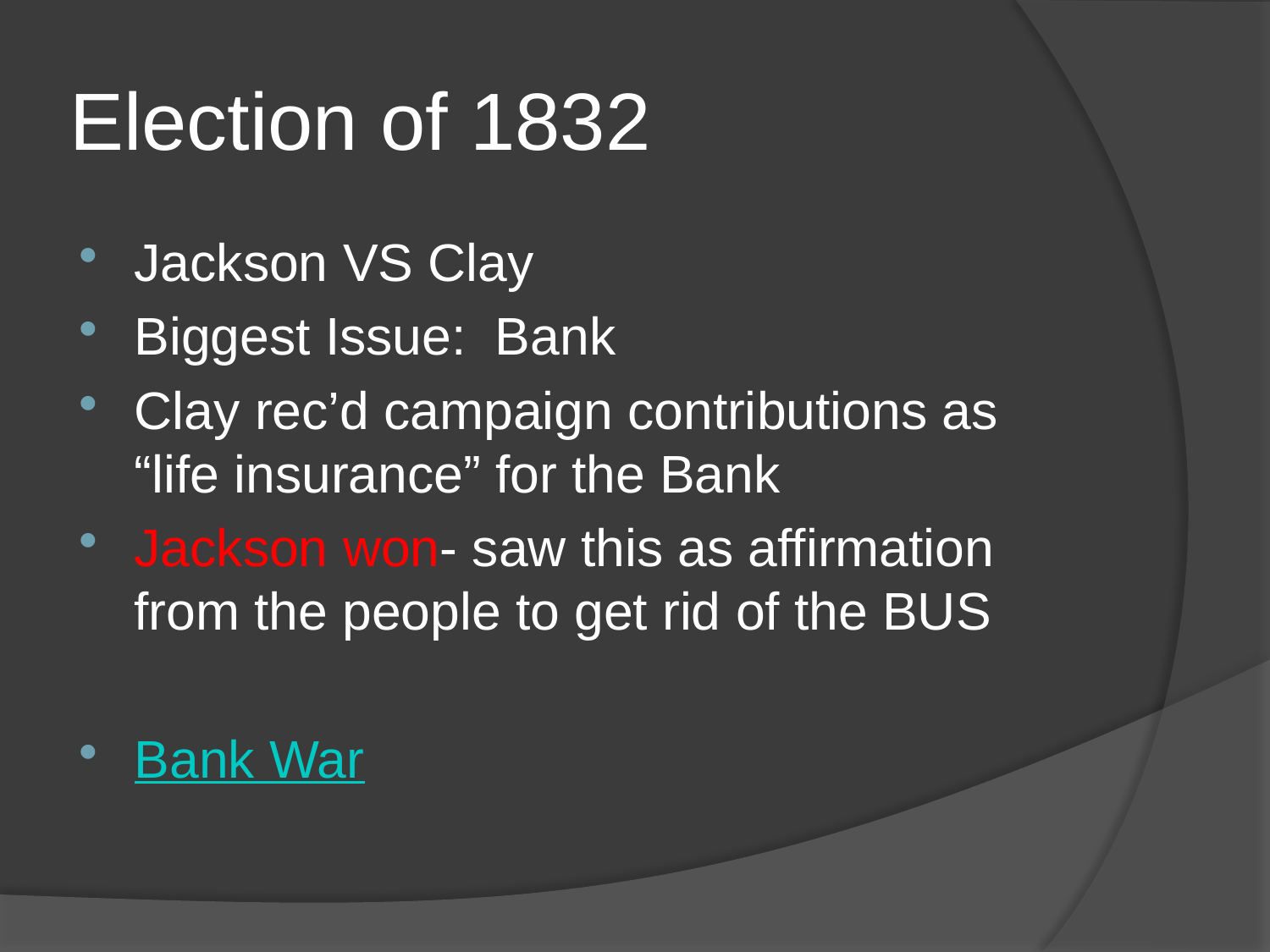

# Election of 1832
Jackson VS Clay
Biggest Issue:  Bank
Clay rec’d campaign contributions as “life insurance” for the Bank
Jackson won- saw this as affirmation from the people to get rid of the BUS

Bank War